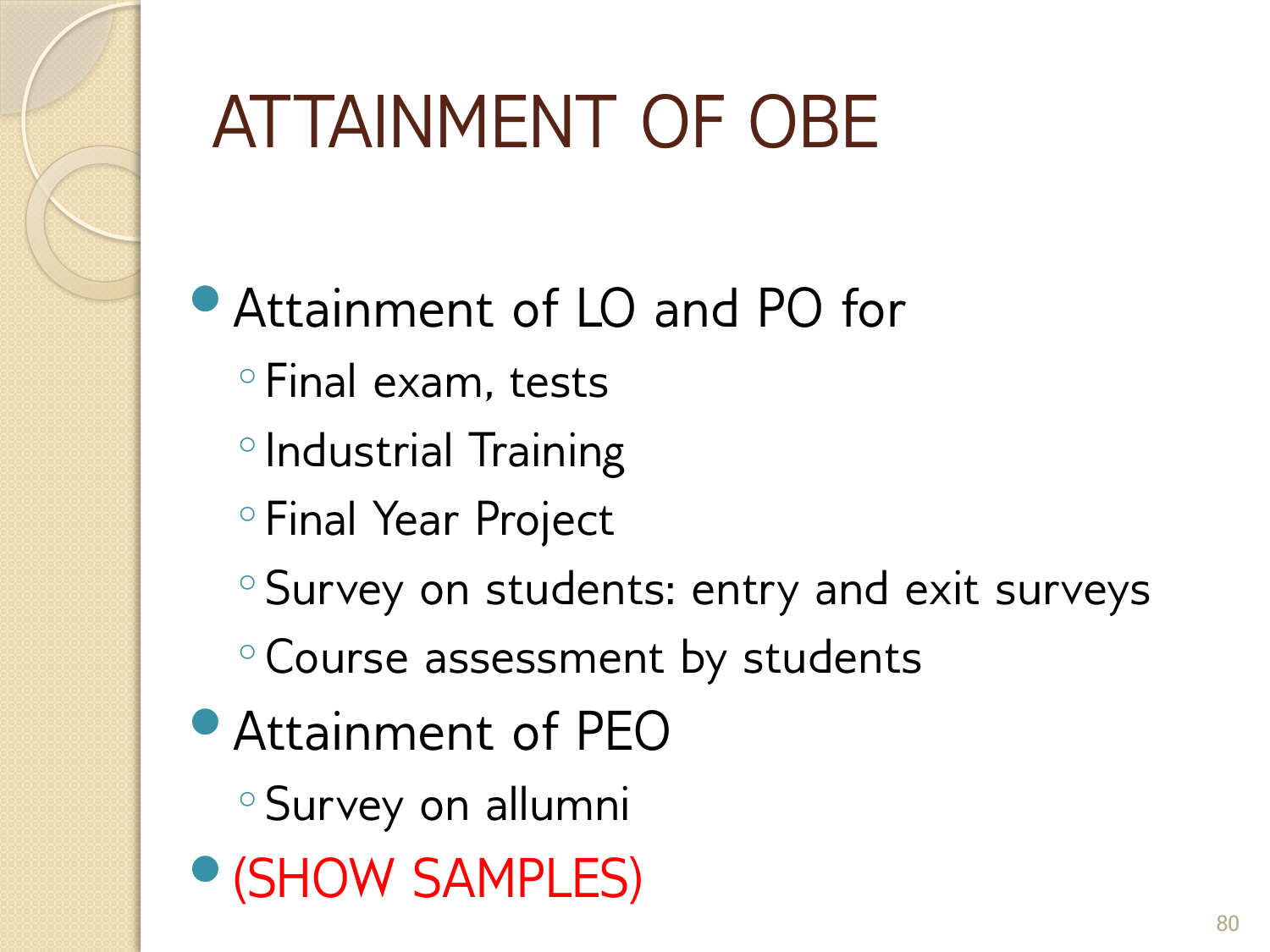

# ATTAINMENT OF OBE
Attainment of LO and PO for
Final exam, tests
Industrial Training
Final Year Project
Survey on students: entry and exit surveys
Course assessment by students
Attainment of PEO
Survey on allumni
(SHOW SAMPLES)
80